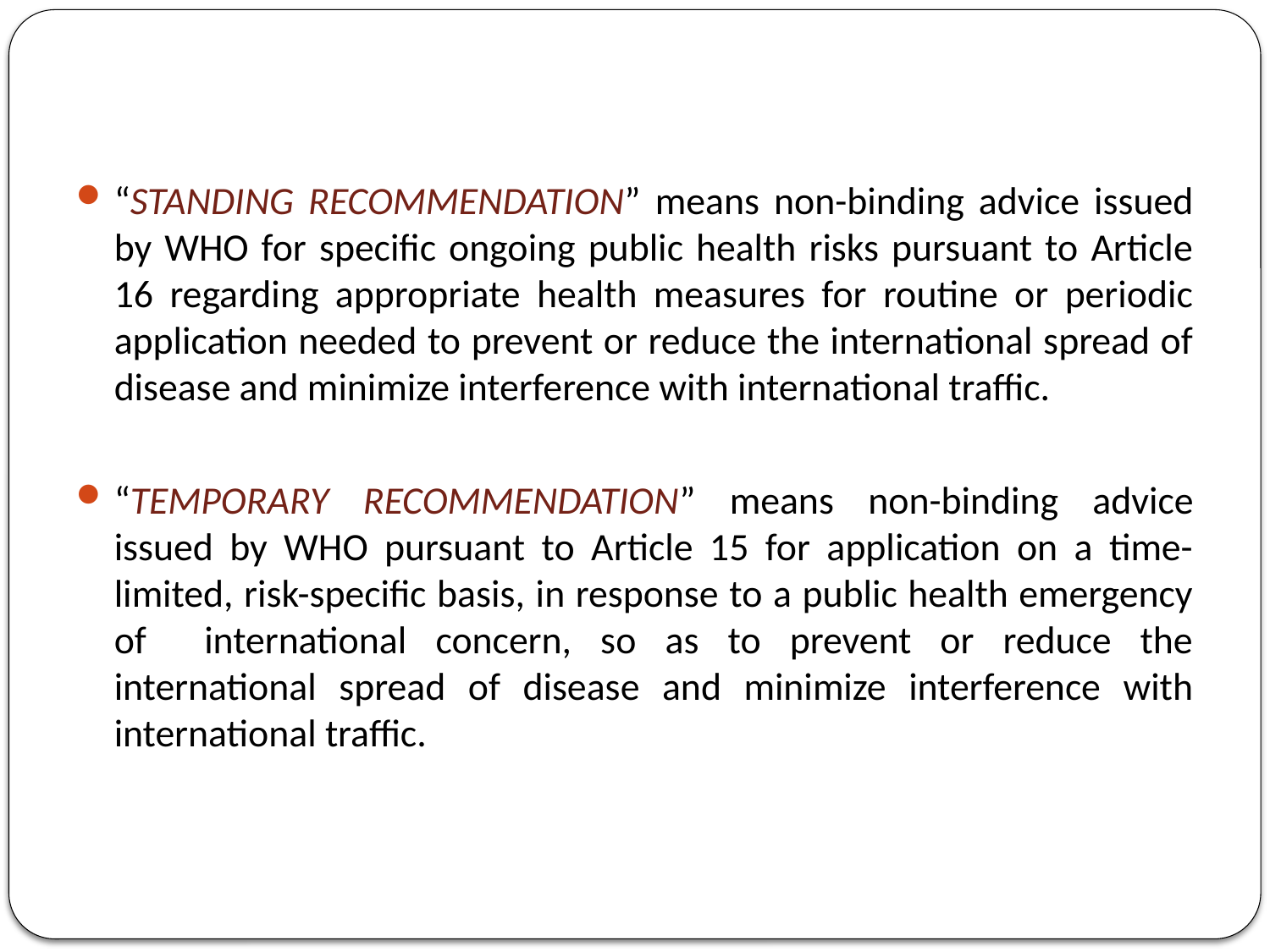

#
“STANDING RECOMMENDATION” means non-binding advice issued by WHO for specific ongoing public health risks pursuant to Article 16 regarding appropriate health measures for routine or periodic application needed to prevent or reduce the international spread of disease and minimize interference with international traffic.

“TEMPORARY RECOMMENDATION” means non-binding advice issued by WHO pursuant to Article 15 for application on a time-limited, risk-specific basis, in response to a public health emergency of  international concern, so as to prevent or reduce the international spread of disease and minimize interference with international traffic.